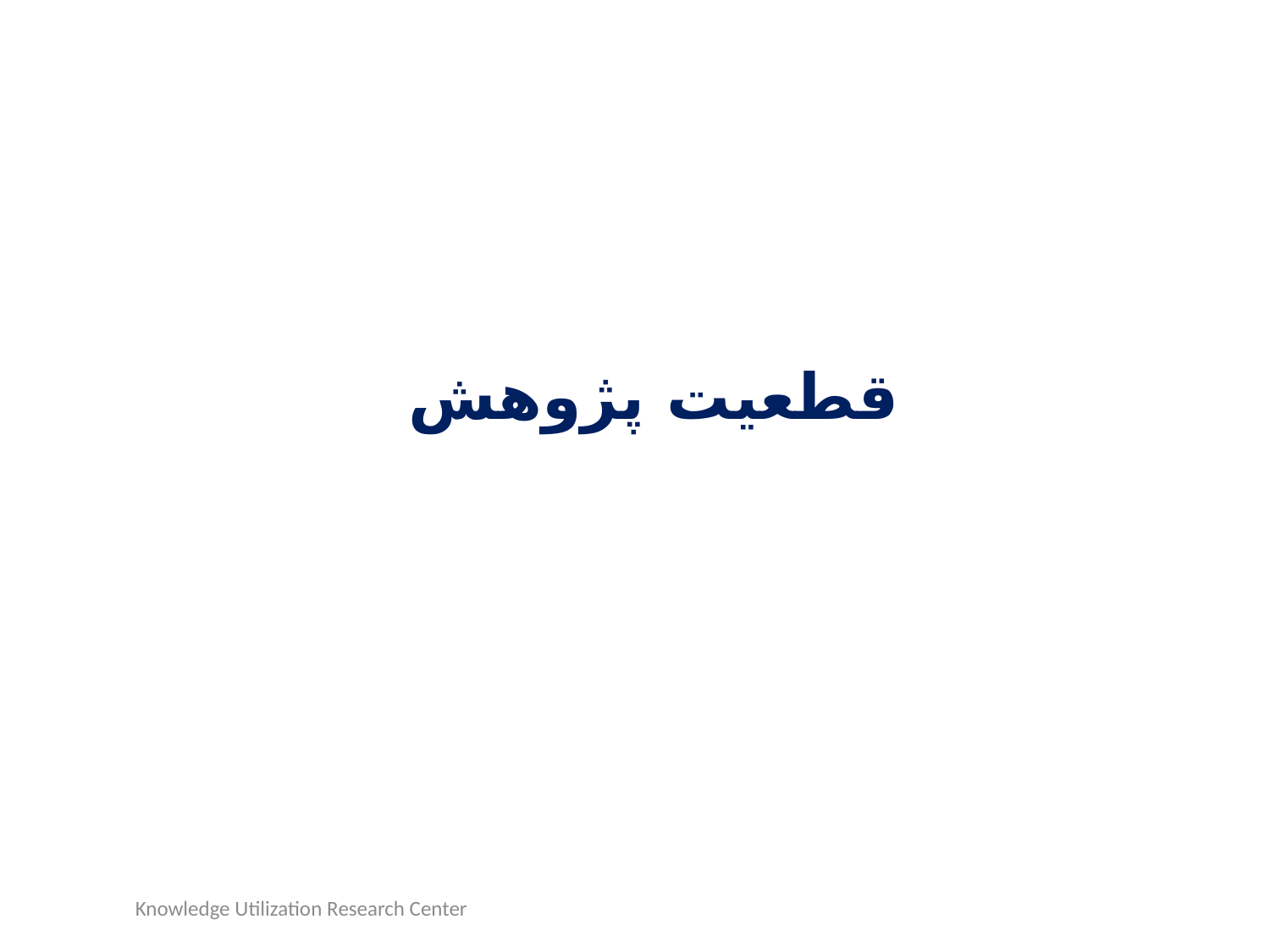

#

قطعیت پژوهش
Knowledge Utilization Research Center